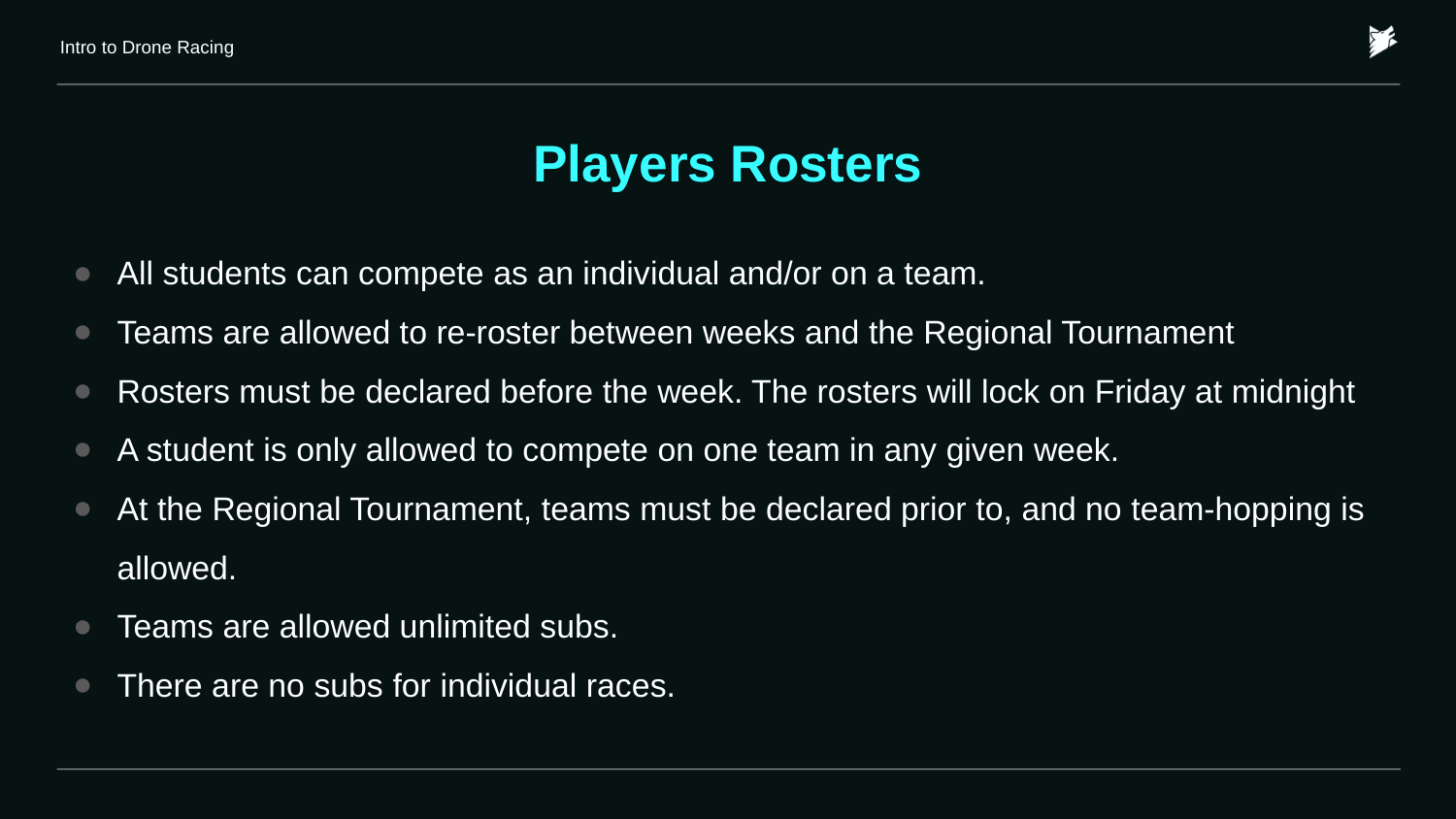

Intro to Drone Racing
# Players Rosters
All students can compete as an individual and/or on a team.
Teams are allowed to re-roster between weeks and the Regional Tournament
Rosters must be declared before the week. The rosters will lock on Friday at midnight
A student is only allowed to compete on one team in any given week.
At the Regional Tournament, teams must be declared prior to, and no team-hopping is allowed.
Teams are allowed unlimited subs.
There are no subs for individual races.